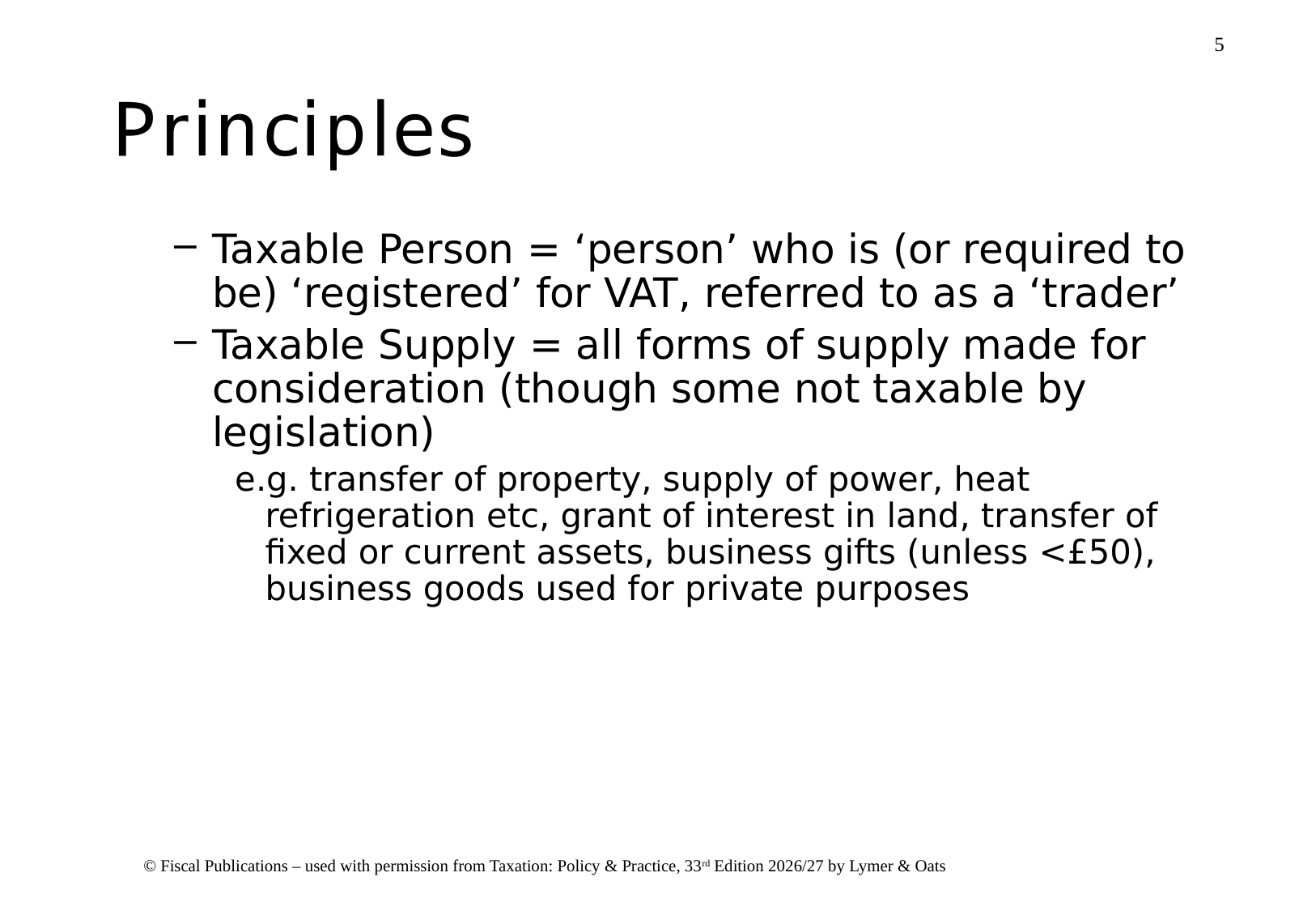

# Principles
Taxable Person = ‘person’ who is (or required to be) ‘registered’ for VAT, referred to as a ‘trader’
Taxable Supply = all forms of supply made for consideration (though some not taxable by legislation)
e.g. transfer of property, supply of power, heat refrigeration etc, grant of interest in land, transfer of fixed or current assets, business gifts (unless <£50), business goods used for private purposes